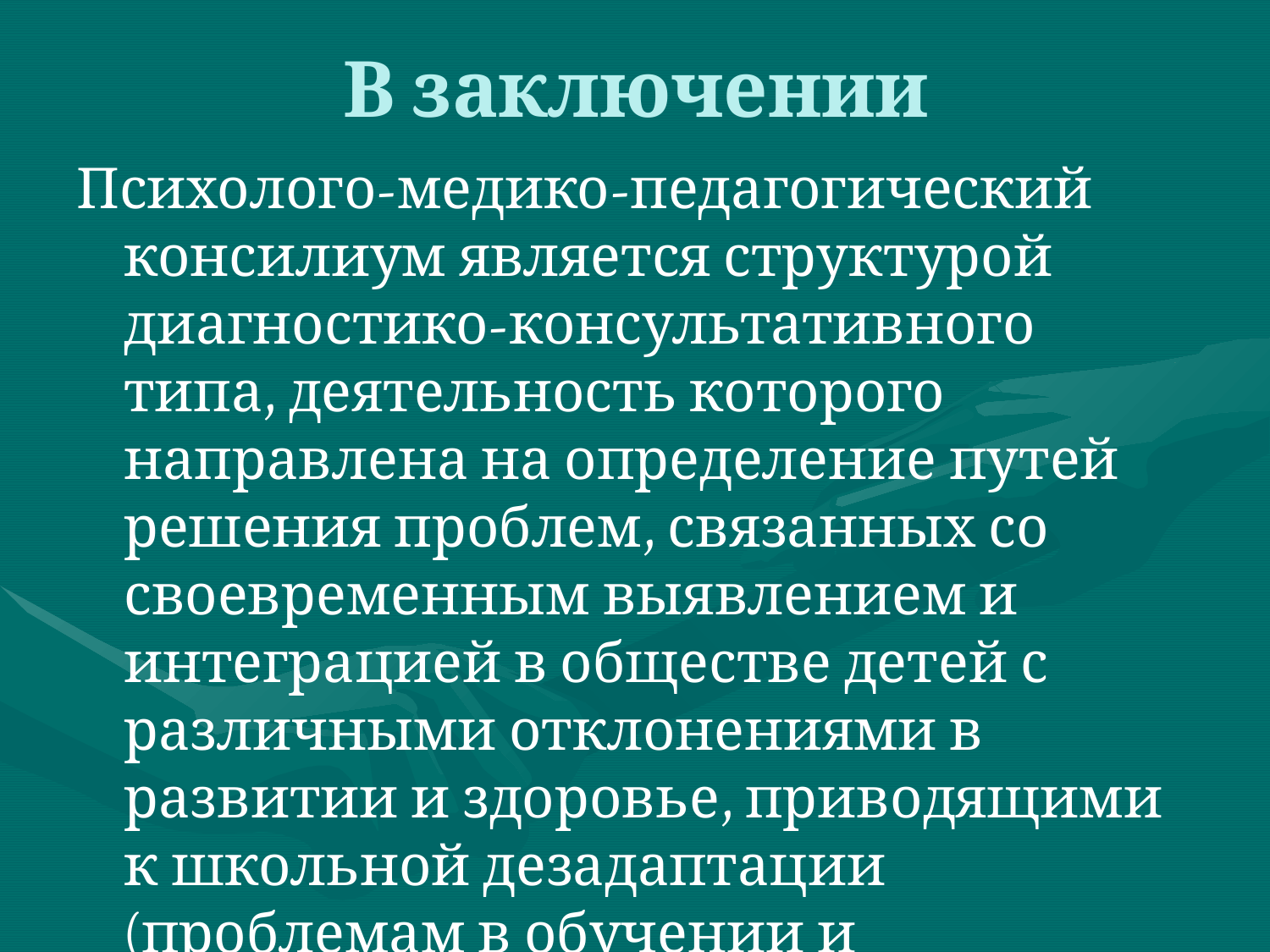

# В заключении
Психолого-медико-педагогический консилиум является структурой диагностико-консультативного типа, деятельность которого направлена на определение путей решения проблем, связанных со своевременным выявлением и интеграцией в обществе детей с различными отклонениями в развитии и здоровье, приводящими к школьной дезадаптации (проблемам в обучении и поведенческим расстройствам)